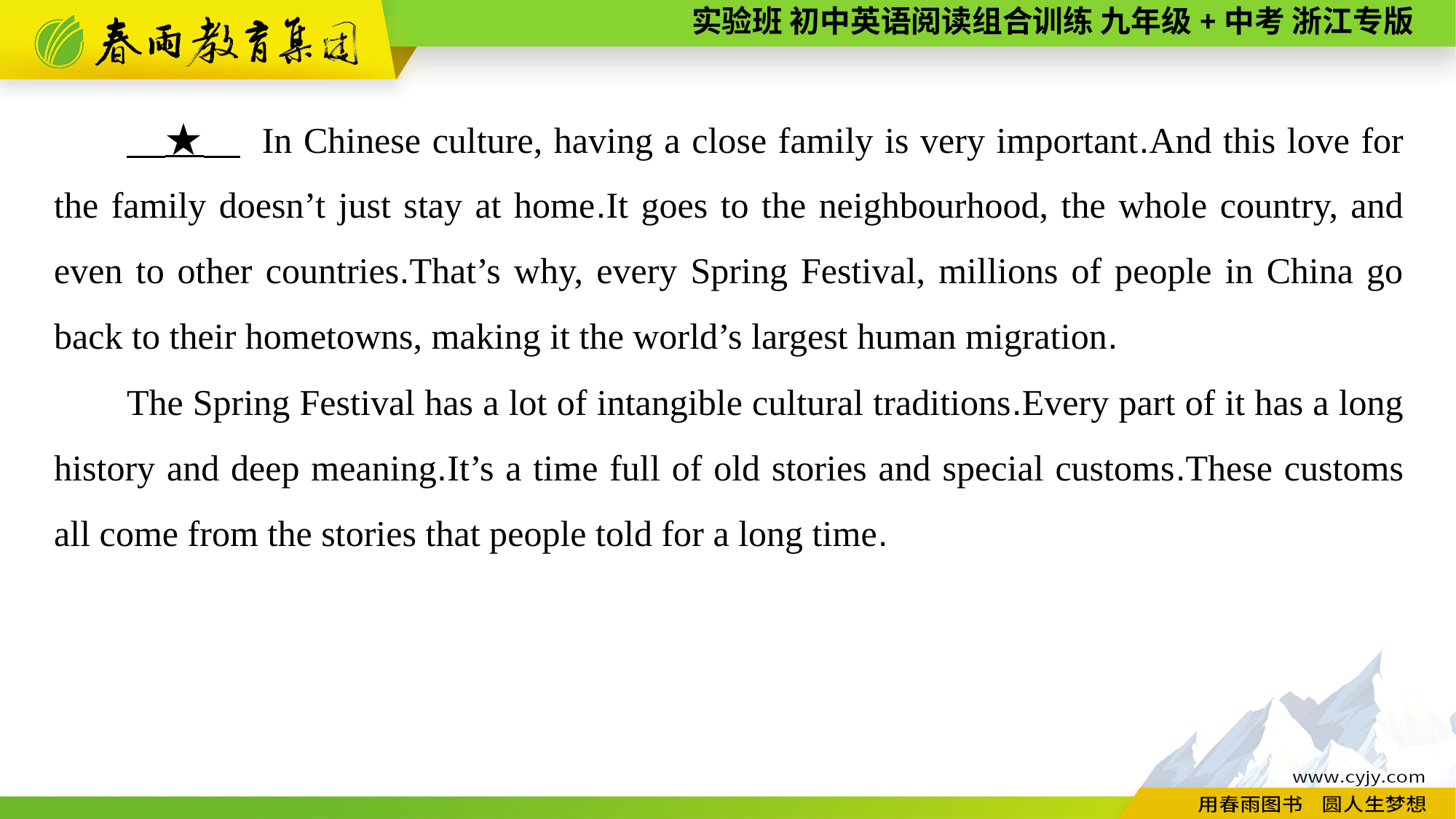

★　 In Chinese culture, having a close family is very important.And this love for the family doesn’t just stay at home.It goes to the neighbourhood, the whole country, and even to other countries.That’s why, every Spring Festival, millions of people in China go back to their hometowns, making it the world’s largest human migration.
The Spring Festival has a lot of intangible cultural traditions.Every part of it has a long history and deep meaning.It’s a time full of old stories and special customs.These customs all come from the stories that people told for a long time.